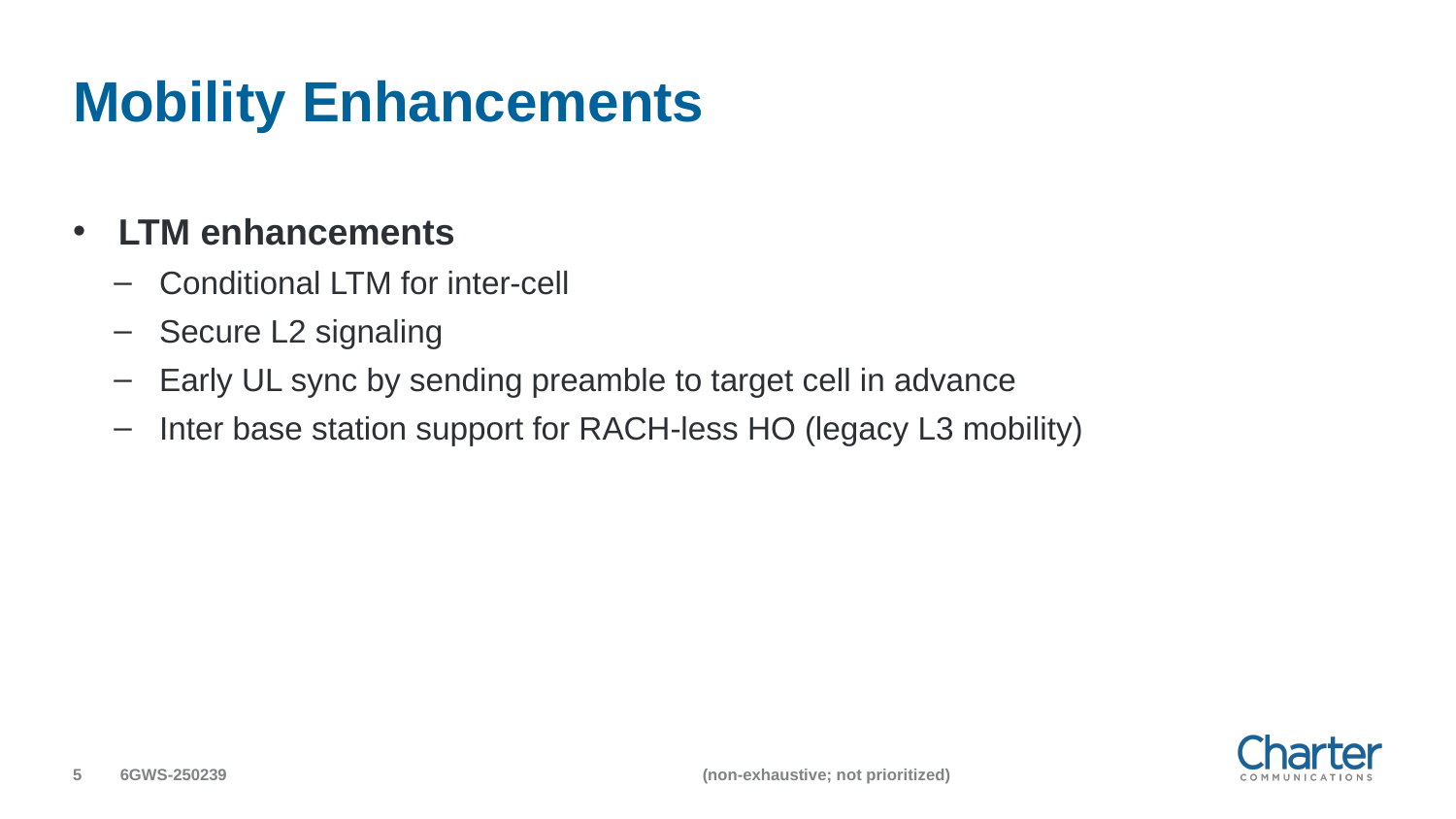

# Mobility Enhancements
LTM enhancements
Conditional LTM for inter-cell
Secure L2 signaling
Early UL sync by sending preamble to target cell in advance
Inter base station support for RACH-less HO (legacy L3 mobility)

5